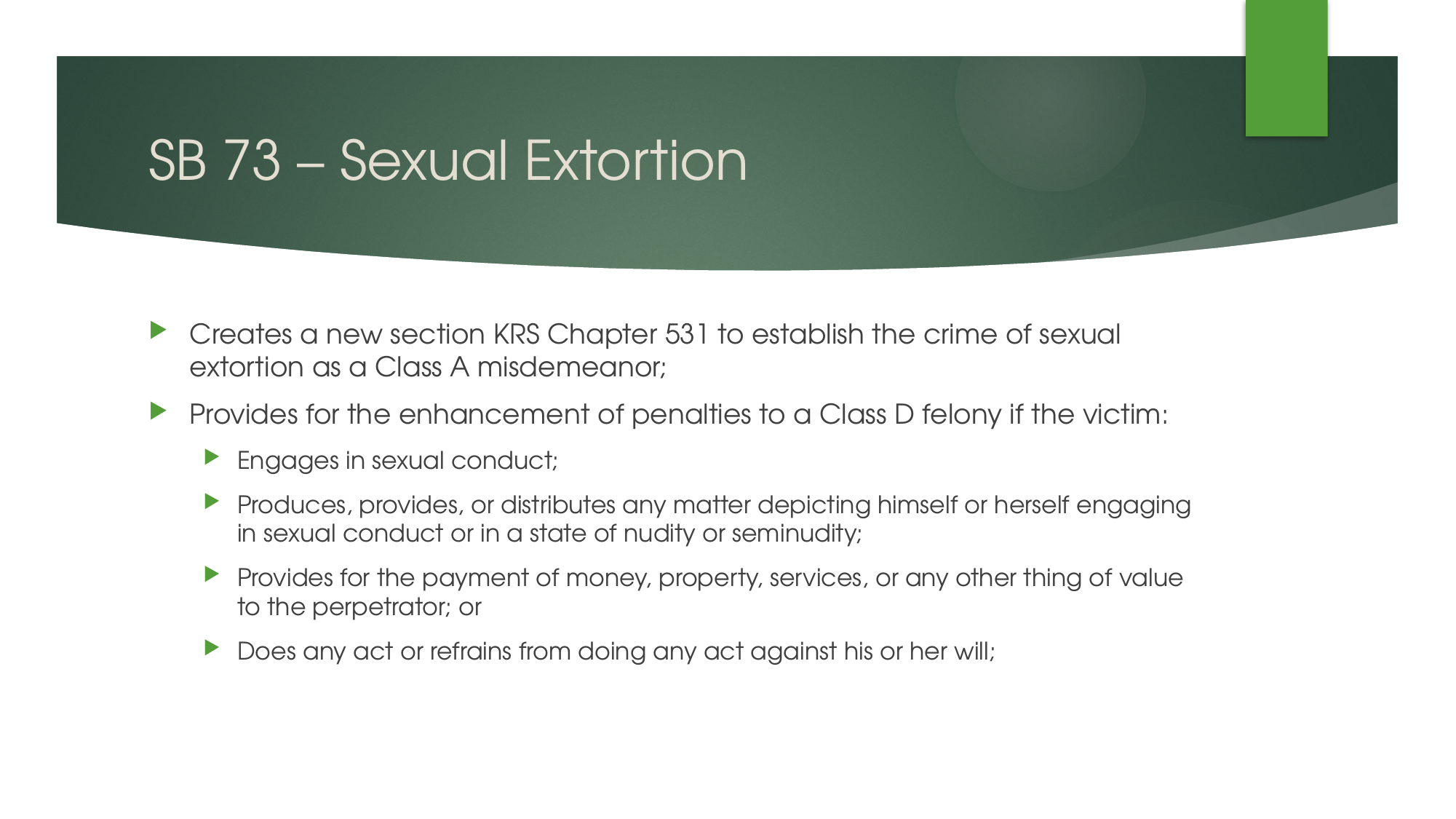

# SB 73 – Sexual Extortion
Creates a new section KRS Chapter 531 to establish the crime of sexual extortion as a Class A misdemeanor;
Provides for the enhancement of penalties to a Class D felony if the victim:
Engages in sexual conduct;
Produces, provides, or distributes any matter depicting himself or herself engaging in sexual conduct or in a state of nudity or seminudity;
Provides for the payment of money, property, services, or any other thing of value to the perpetrator; or
Does any act or refrains from doing any act against his or her will;